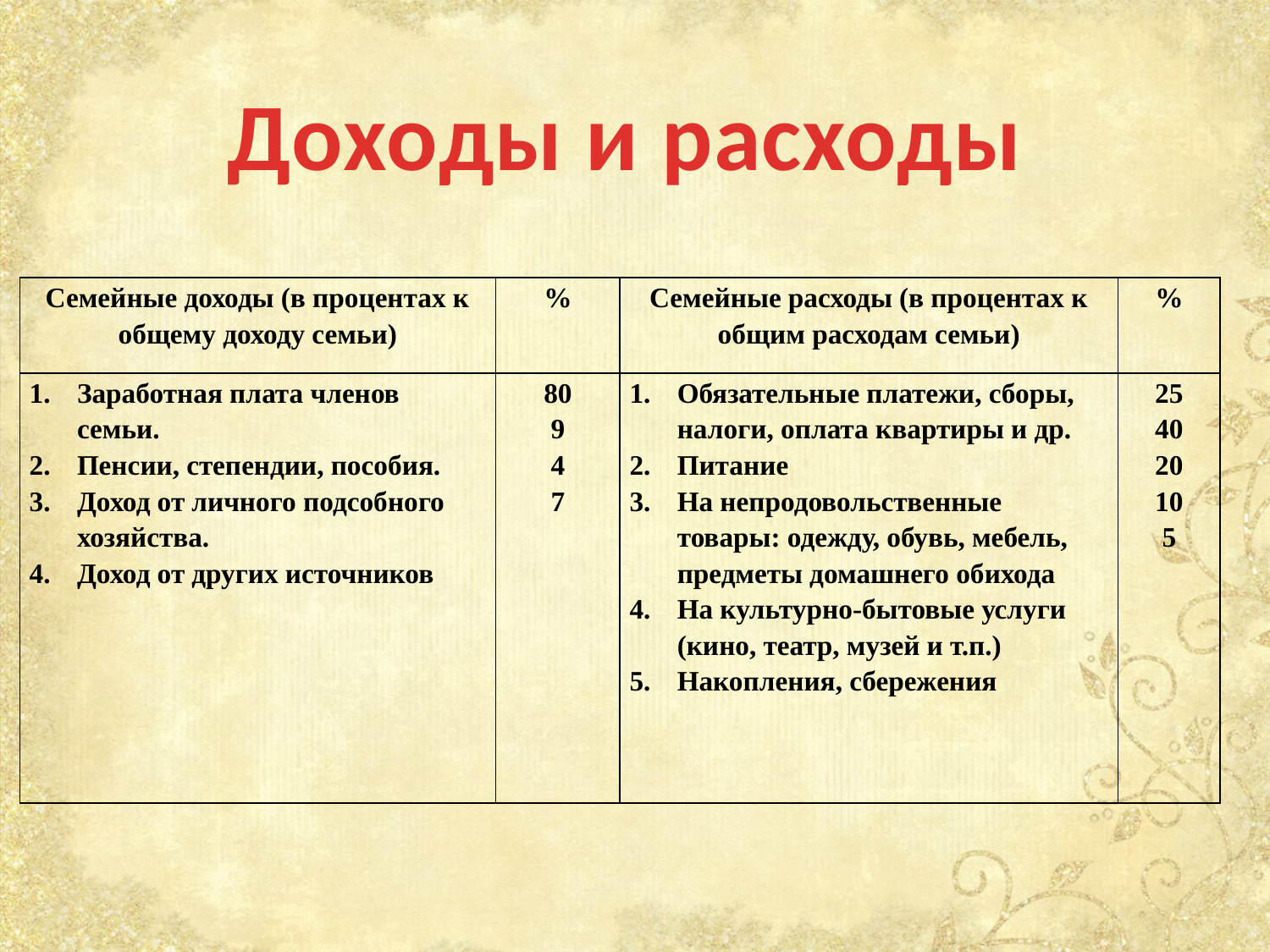

Доходы и расходы
| Семейные доходы (в процентах к общему доходу семьи) | % | Семейные расходы (в процентах к общим расходам семьи) | % |
| --- | --- | --- | --- |
| Заработная плата членов семьи. Пенсии, степендии, пособия. Доход от личного подсобного хозяйства. Доход от других источников | 80 9 4 7 | Обязательные платежи, сборы, налоги, оплата квартиры и др. Питание На непродовольственные товары: одежду, обувь, мебель, предметы домашнего обихода На культурно-бытовые услуги (кино, театр, музей и т.п.) Накопления, сбережения | 25 40 20 10 5 |